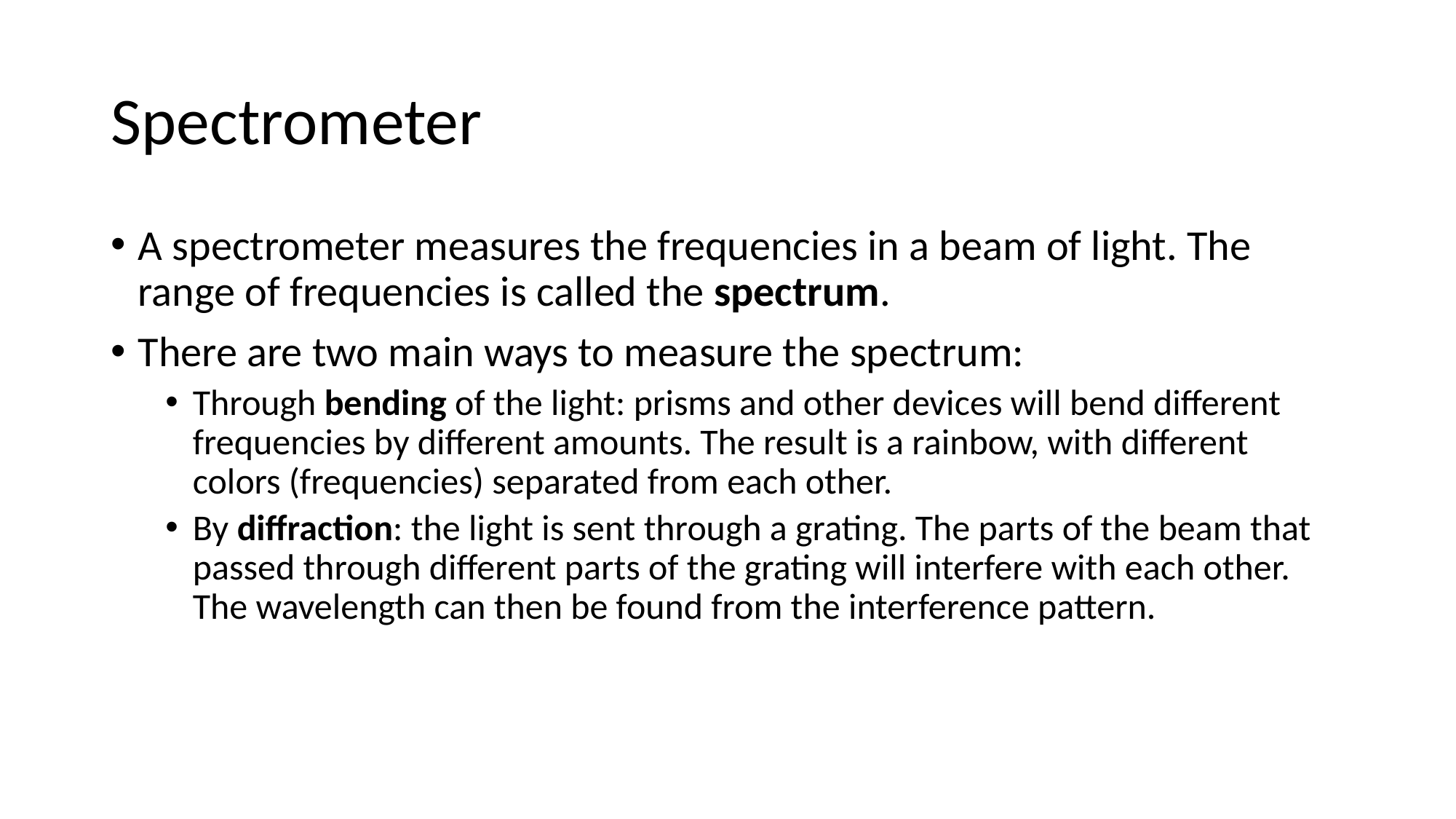

# Spectrometer
A spectrometer measures the frequencies in a beam of light. The range of frequencies is called the spectrum.
There are two main ways to measure the spectrum:
Through bending of the light: prisms and other devices will bend different frequencies by different amounts. The result is a rainbow, with different colors (frequencies) separated from each other.
By diffraction: the light is sent through a grating. The parts of the beam that passed through different parts of the grating will interfere with each other. The wavelength can then be found from the interference pattern.